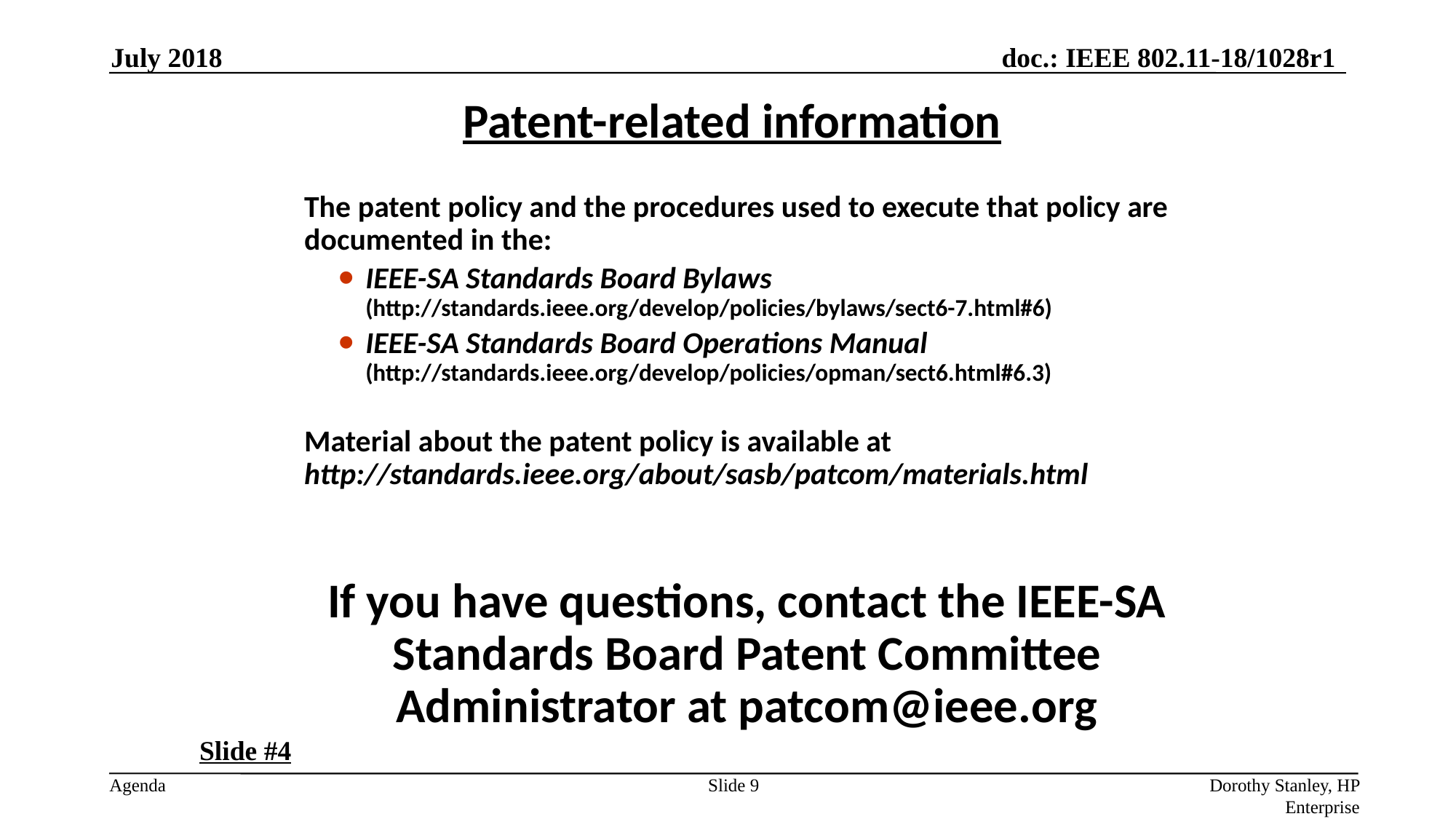

July 2018

# Patent-related information

	The patent policy and the procedures used to execute that policy are documented in the:
IEEE-SA Standards Board Bylaws (http://standards.ieee.org/develop/policies/bylaws/sect6-7.html#6)
IEEE-SA Standards Board Operations Manual (http://standards.ieee.org/develop/policies/opman/sect6.html#6.3)

	Material about the patent policy is available at
	http://standards.ieee.org/about/sasb/patcom/materials.html

	If you have questions, contact the IEEE-SA Standards Board Patent Committee Administrator at patcom@ieee.org

Slide #4
Slide 9
Dorothy Stanley, HP Enterprise